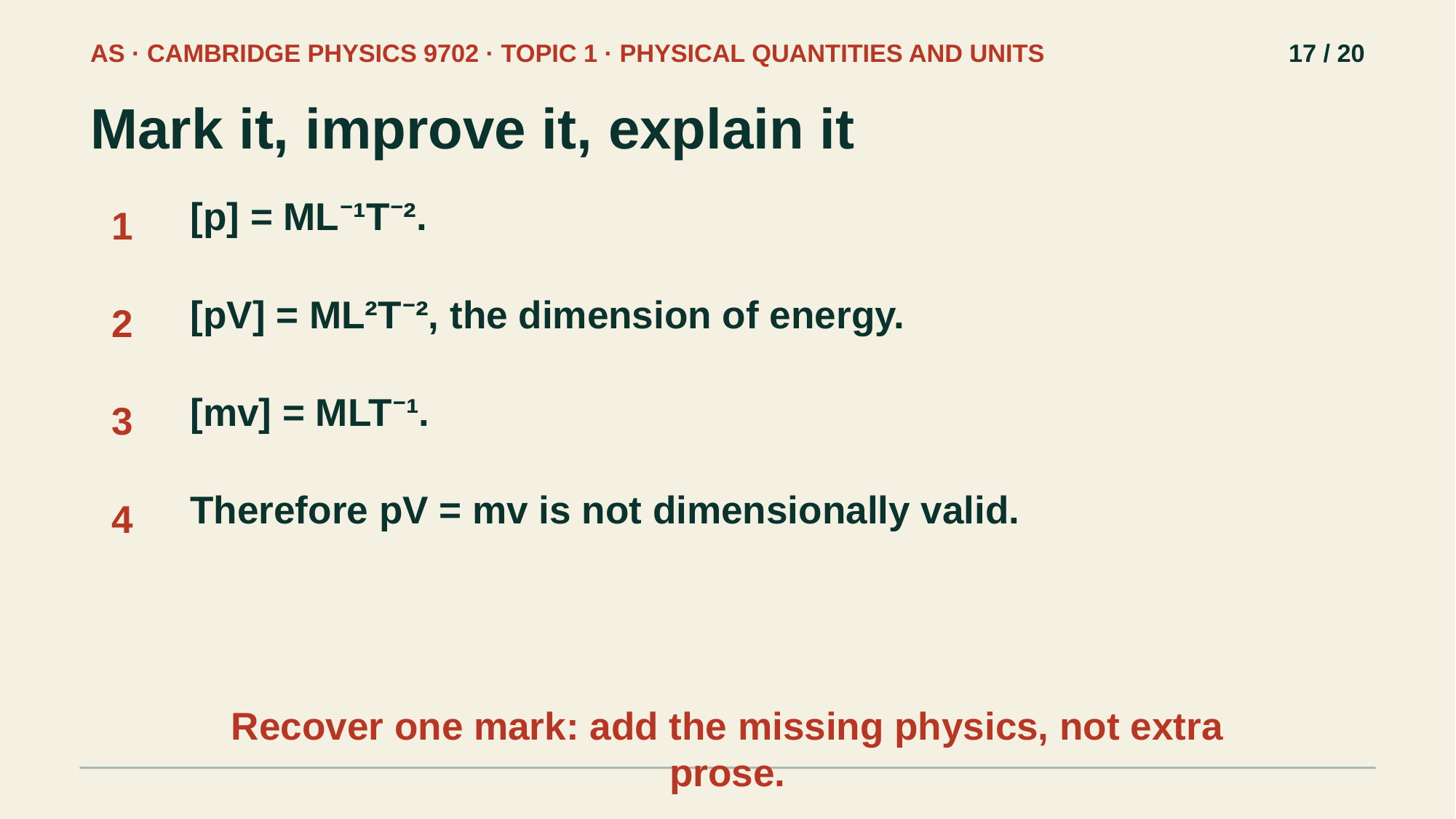

AS · CAMBRIDGE PHYSICS 9702 · TOPIC 1 · PHYSICAL QUANTITIES AND UNITS
17 / 20
Mark it, improve it, explain it
[p] = ML⁻¹T⁻².
1
[pV] = ML²T⁻², the dimension of energy.
2
[mv] = MLT⁻¹.
3
Therefore pV = mv is not dimensionally valid.
4
Recover one mark: add the missing physics, not extra prose.